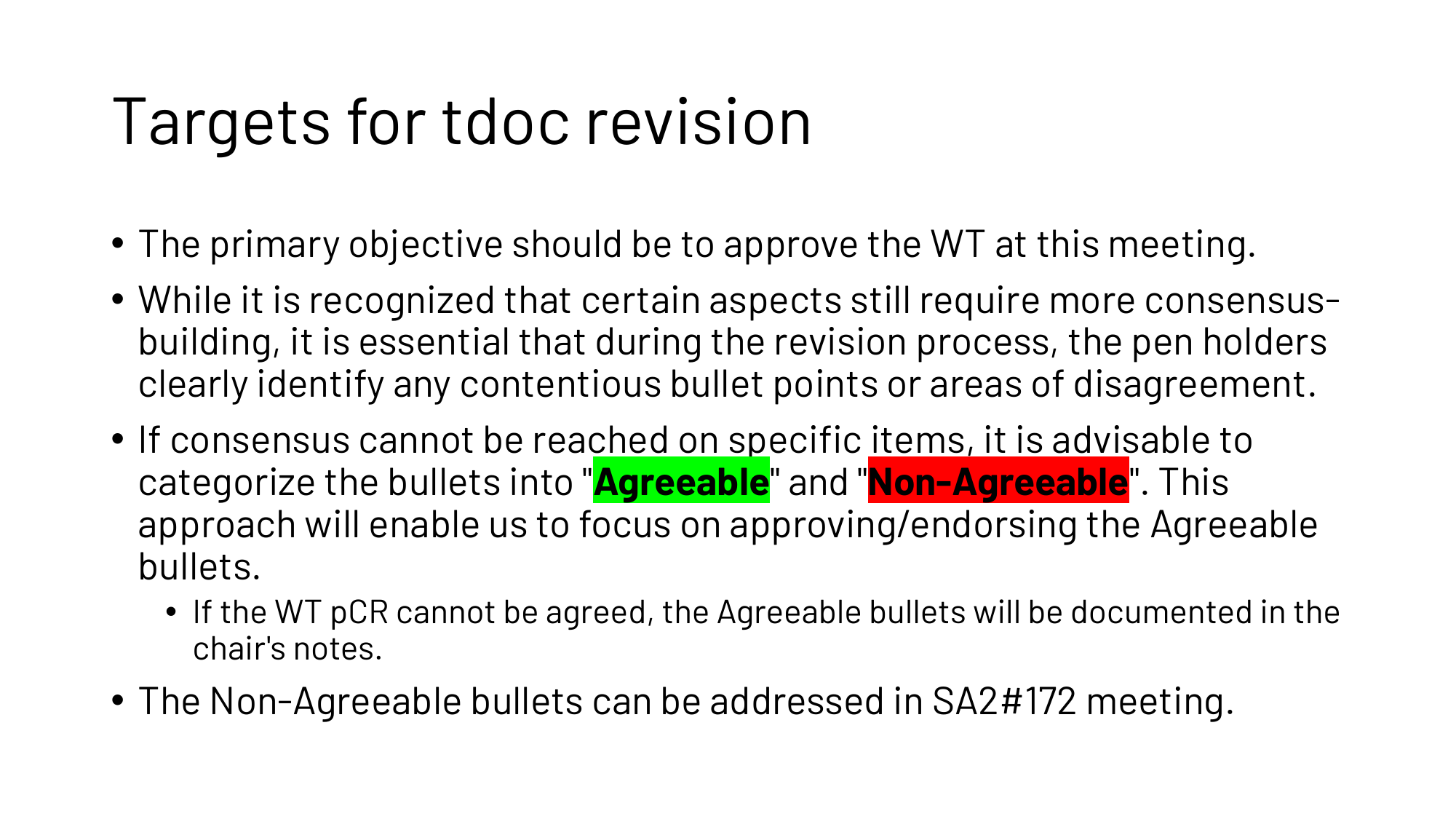

# Targets for tdoc revision
The primary objective should be to approve the WT at this meeting.
While it is recognized that certain aspects still require more consensus-building, it is essential that during the revision process, the pen holders clearly identify any contentious bullet points or areas of disagreement.
If consensus cannot be reached on specific items, it is advisable to categorize the bullets into "Agreeable" and "Non-Agreeable". This approach will enable us to focus on approving/endorsing the Agreeable bullets.
If the WT pCR cannot be agreed, the Agreeable bullets will be documented in the chair's notes.
The Non-Agreeable bullets can be addressed in SA2#172 meeting.